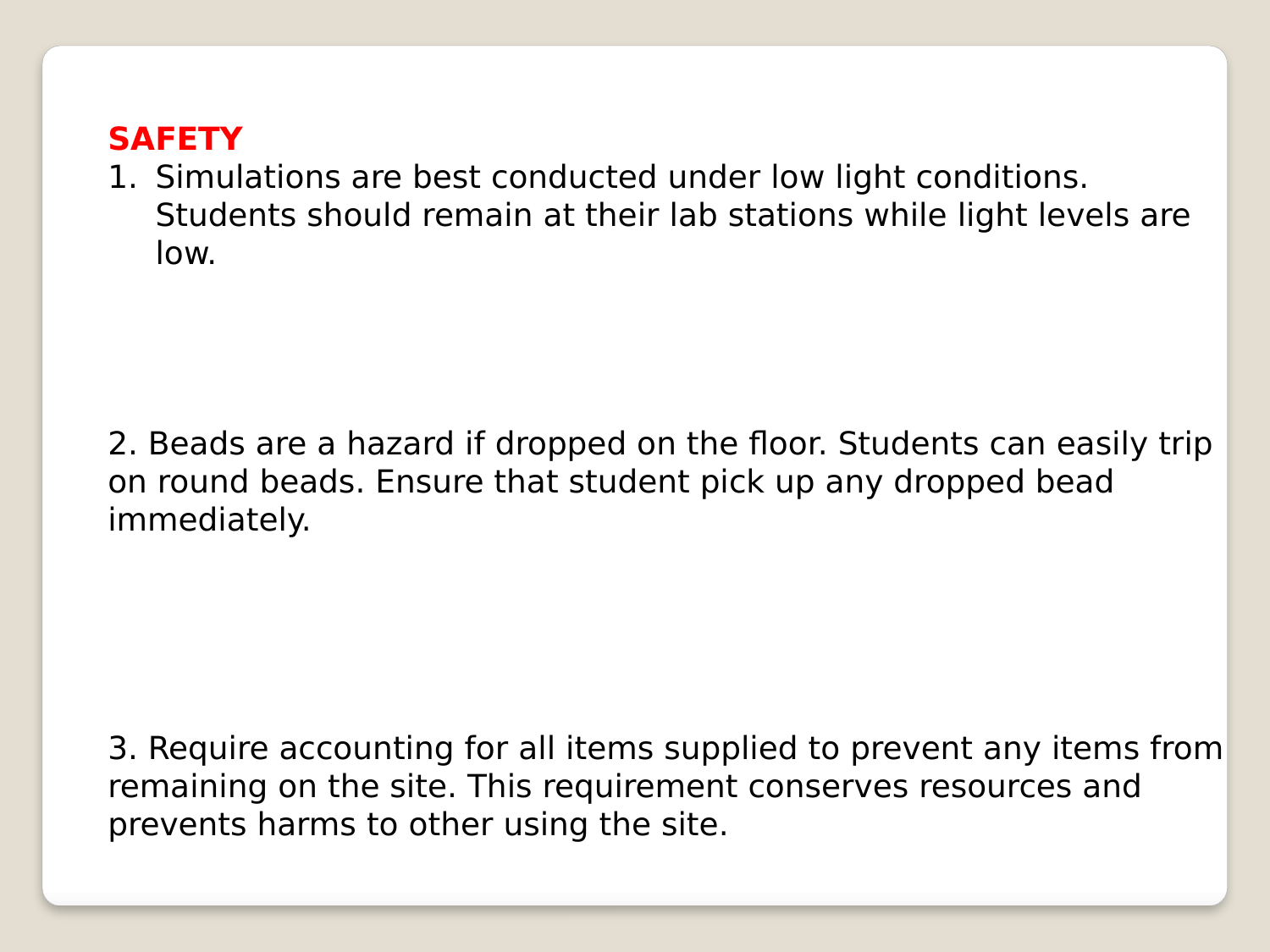

SAFETY
Simulations are best conducted under low light conditions. Students should remain at their lab stations while light levels are low.

2. Beads are a hazard if dropped on the floor. Students can easily trip on round beads. Ensure that student pick up any dropped bead immediately.

3. Require accounting for all items supplied to prevent any items from remaining on the site. This requirement conserves resources and prevents harms to other using the site.